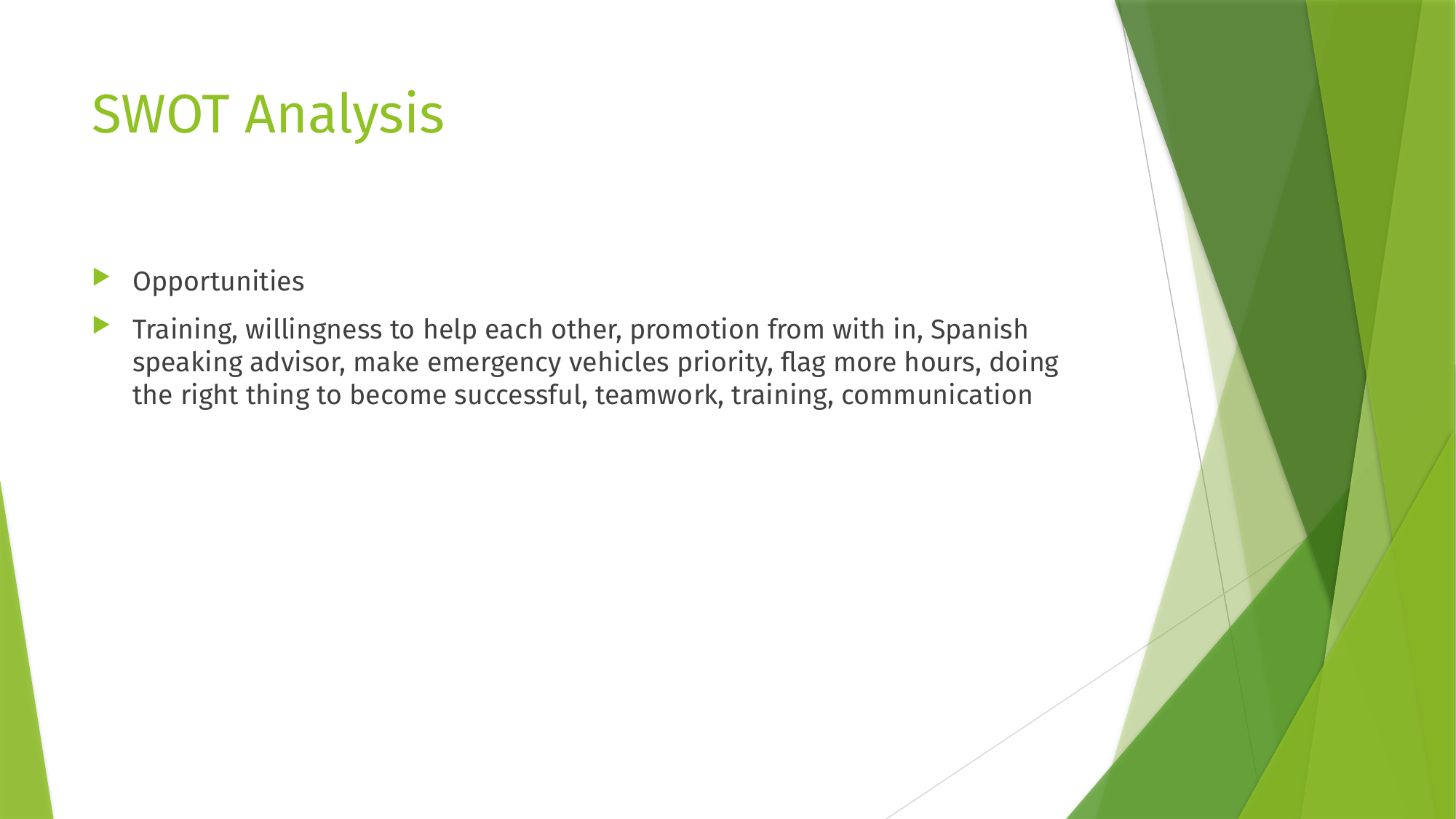

# SWOT Analysis
Opportunities
Training, willingness to help each other, promotion from with in, Spanish speaking advisor, make emergency vehicles priority, flag more hours, doing the right thing to become successful, teamwork, training, communication